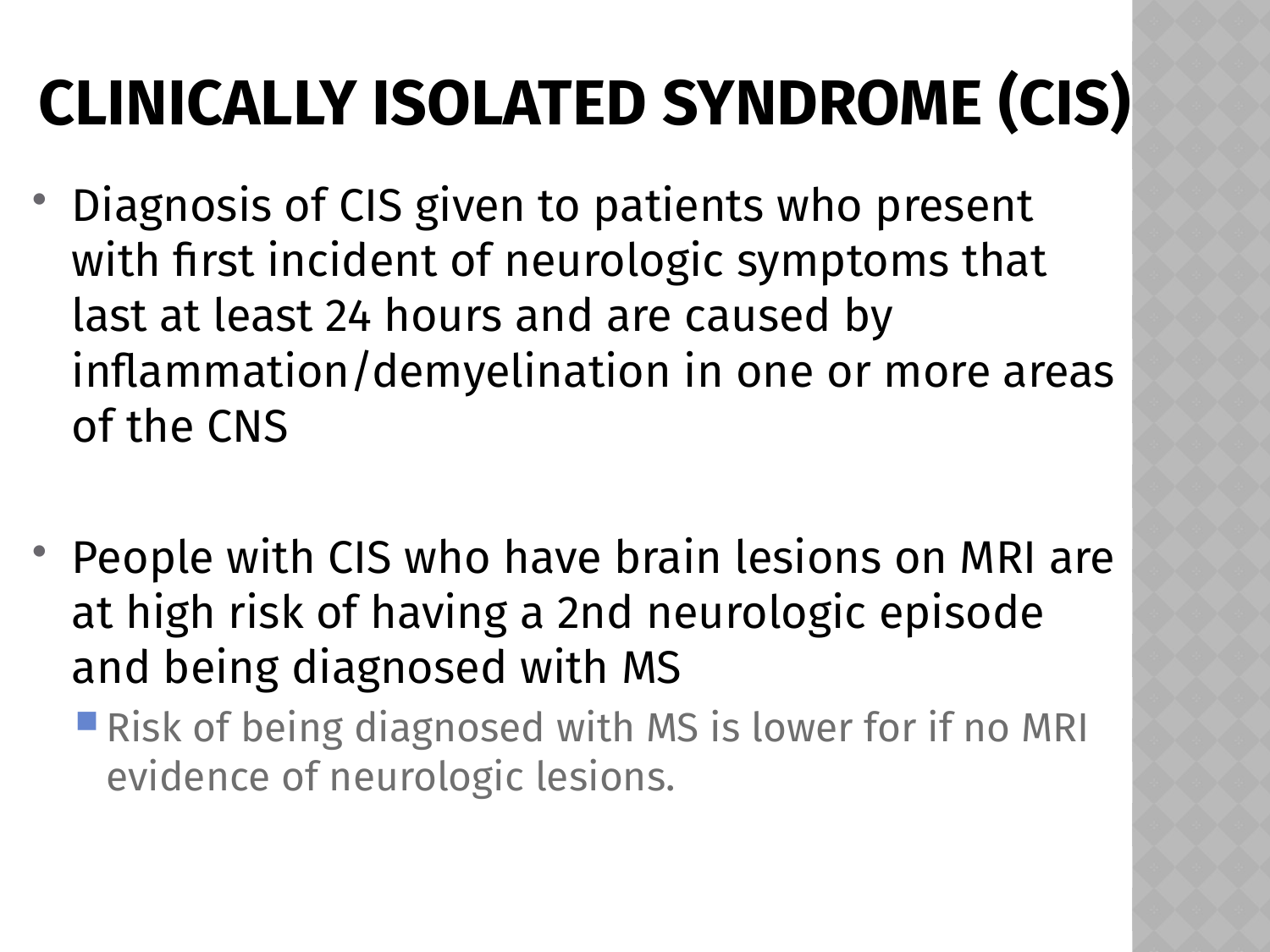

# Clinically Isolated Syndrome (CIS)
Diagnosis of CIS given to patients who present with first incident of neurologic symptoms that last at least 24 hours and are caused by inflammation/demyelination in one or more areas of the CNS

People with CIS who have brain lesions on MRI are at high risk of having a 2nd neurologic episode and being diagnosed with MS
Risk of being diagnosed with MS is lower for if no MRI evidence of neurologic lesions.